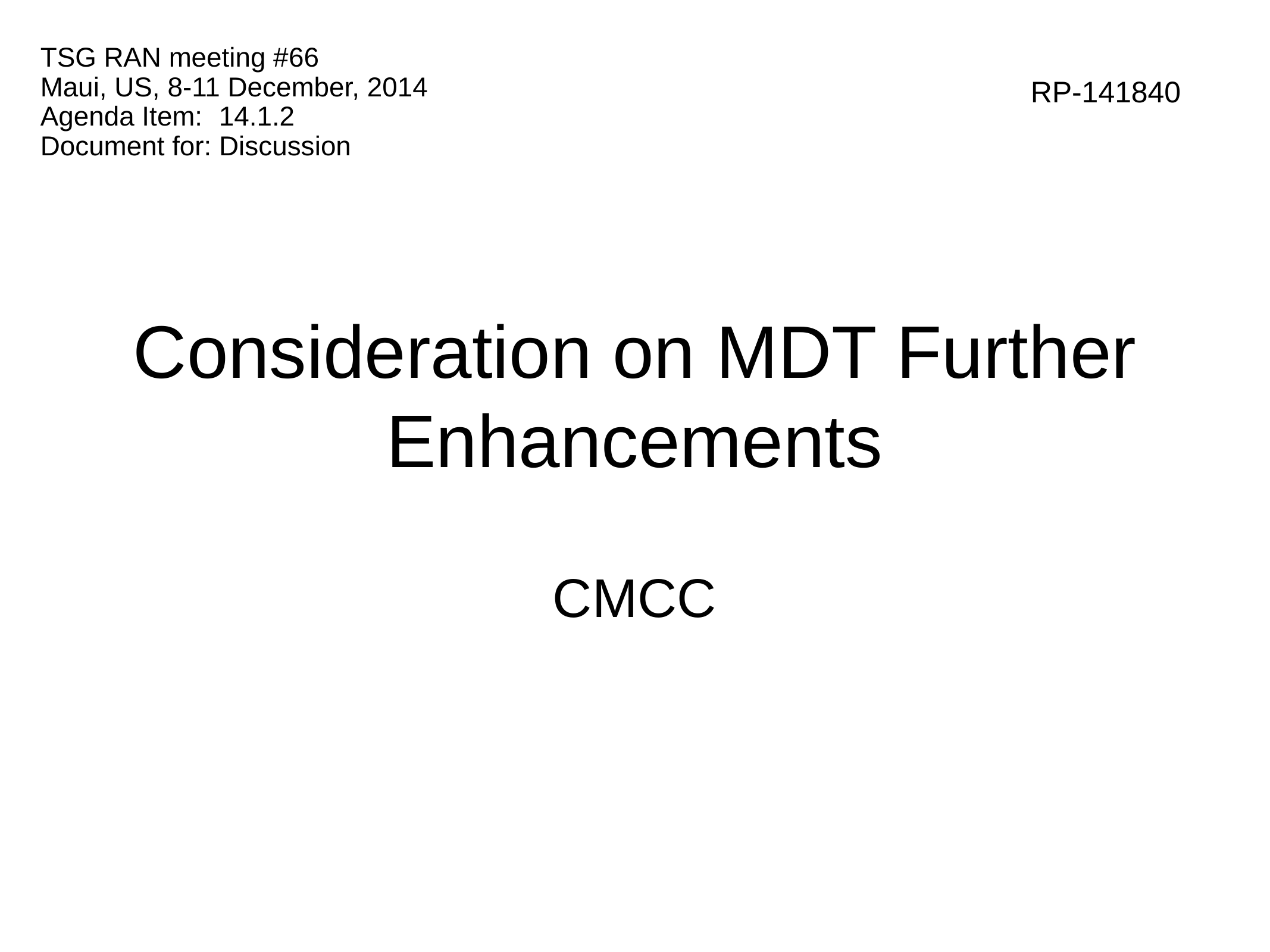

TSG RAN meeting #66
Maui, US, 8-11 December, 2014
Agenda Item:	14.1.2
Document for: Discussion
RP-141840
# Consideration on MDT Further Enhancements
CMCC